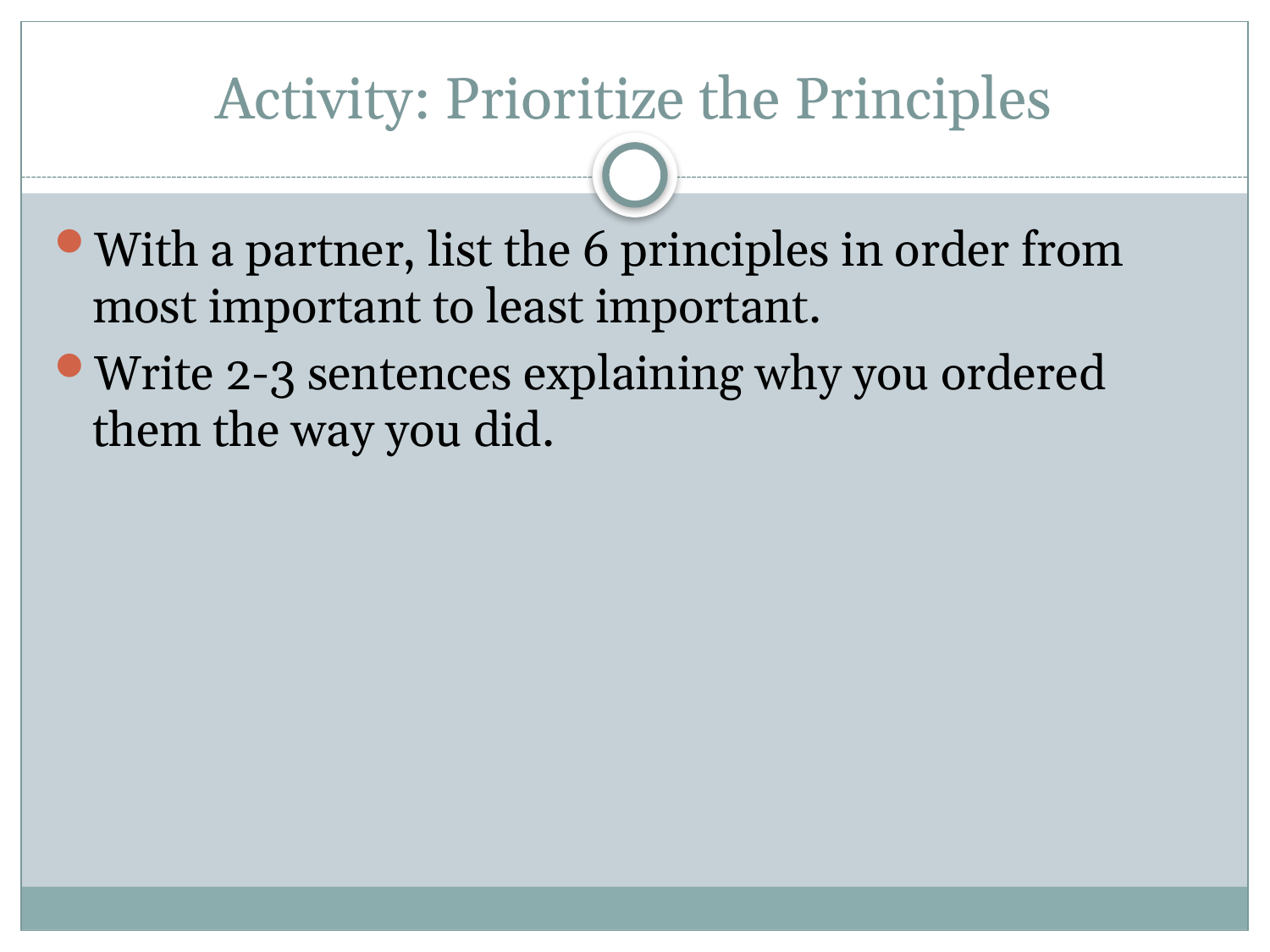

# Activity: Prioritize the Principles
With a partner, list the 6 principles in order from most important to least important.
Write 2-3 sentences explaining why you ordered them the way you did.